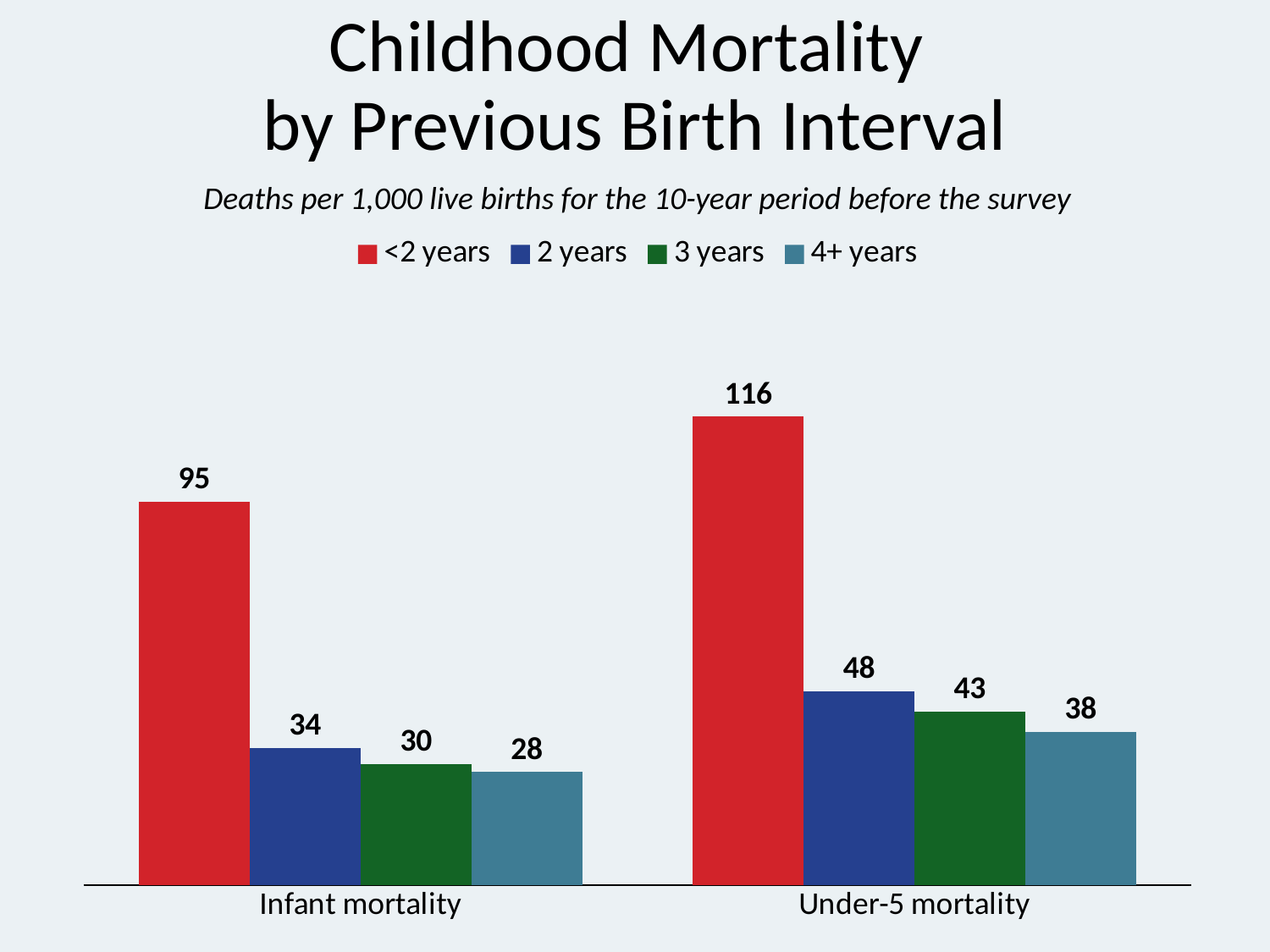

# Childhood Mortality by Previous Birth Interval
Deaths per 1,000 live births for the 10-year period before the survey

### Chart

| Category | <2 years | 2 years | 3 years | 4+ years |
|---|---|---|---|---|
| Infant mortality | 95.0 | 34.0 | 30.0 | 28.0 |
| Under-5 mortality | 116.0 | 48.0 | 43.0 | 38.0 |